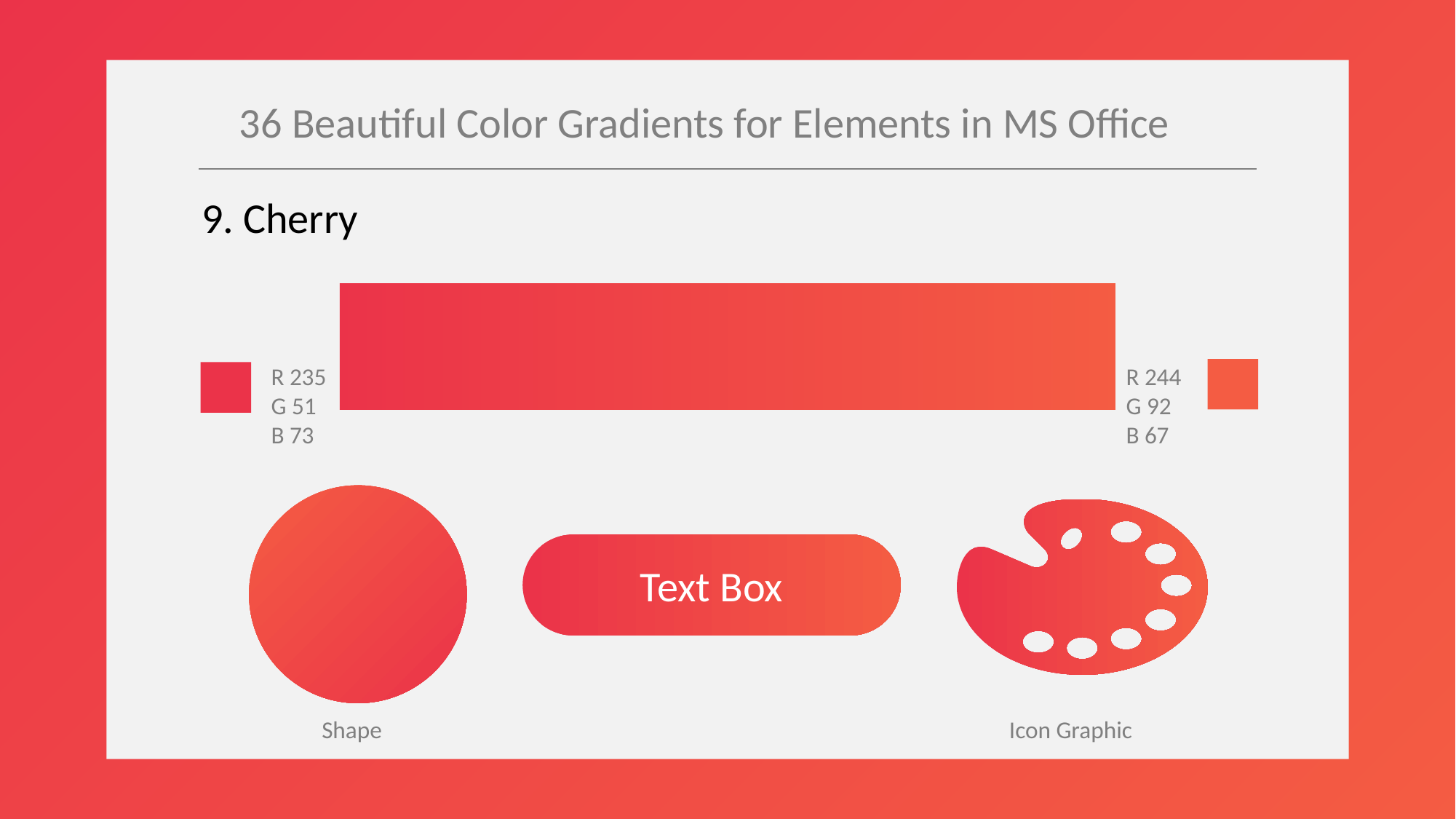

36 Beautiful Color Gradients for Elements in MS Office
9. Cherry

R 235
G 51
B 73
R 244
G 92
B 67

Text Box
Shape
Icon Graphic
Credit Post
https://digitalsynopsis.com